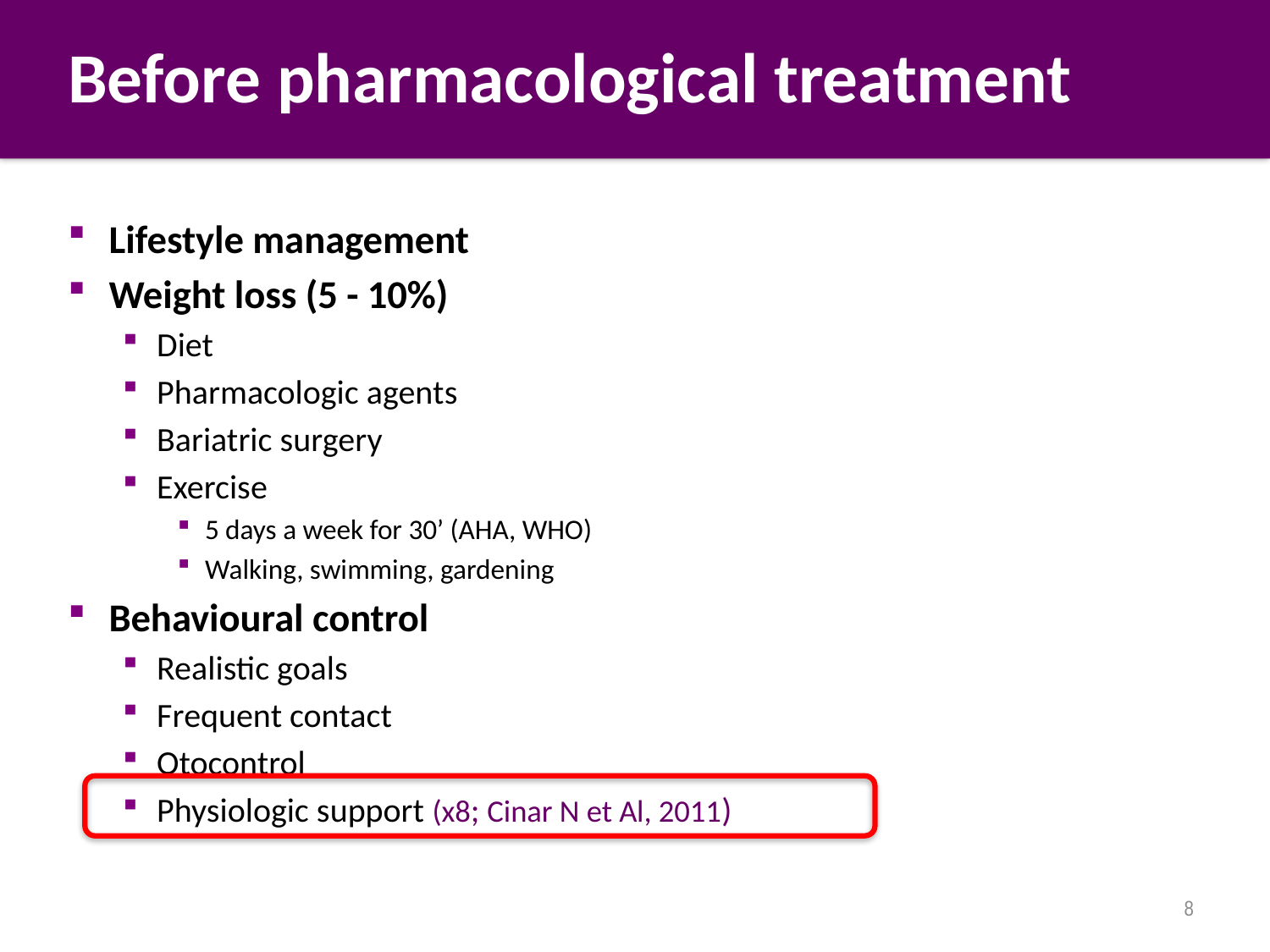

# Before pharmacological treatment
Lifestyle management
Weight loss (5 - 10%)
Diet
Pharmacologic agents
Bariatric surgery
Exercise
5 days a week for 30’ (AHA, WHO)
Walking, swimming, gardening
Behavioural control
Realistic goals
Frequent contact
Otocontrol
Physiologic support (x8; Cinar N et Al, 2011)

8